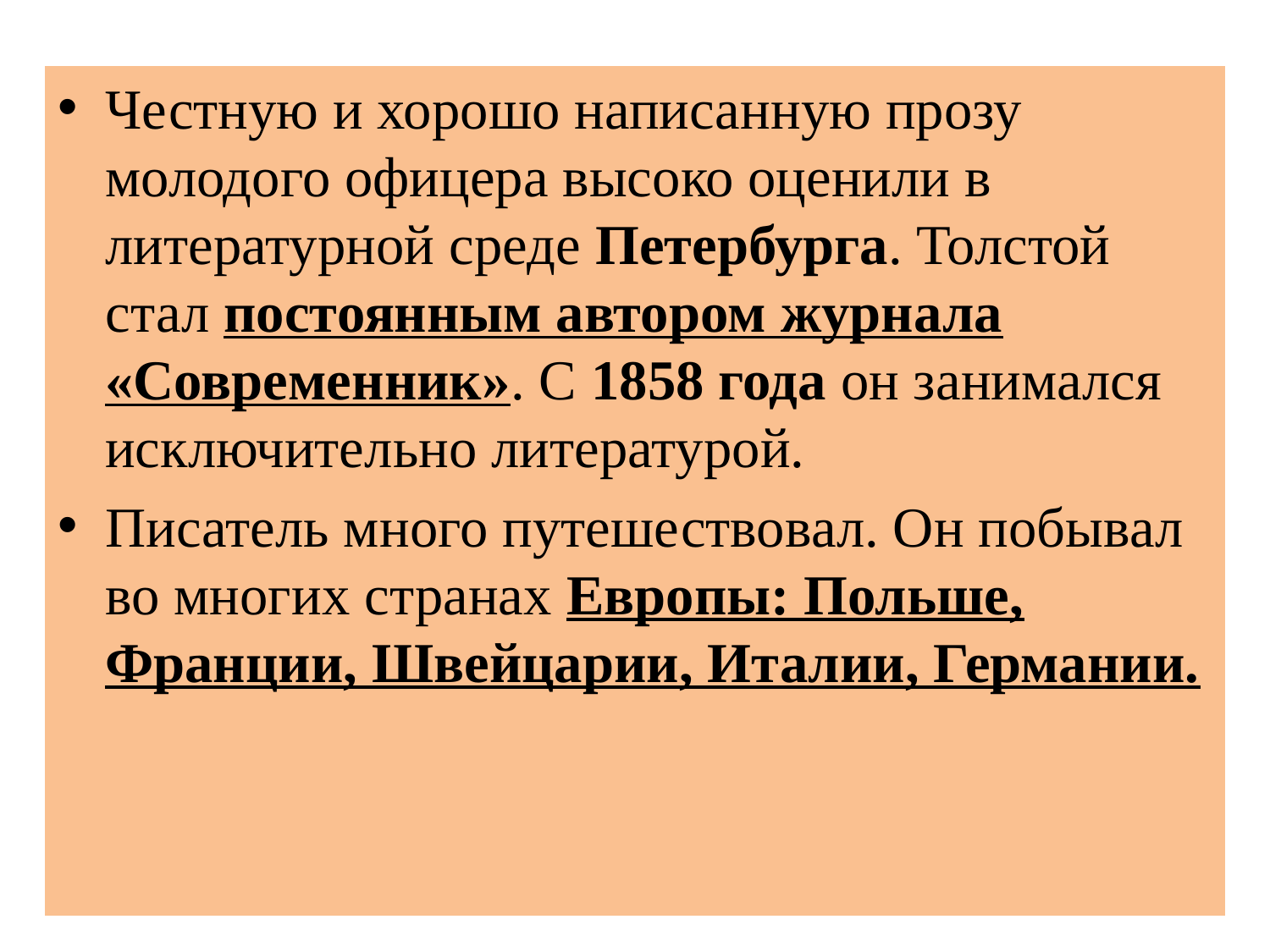

Честную и хорошо написанную прозу молодого офицера высоко оценили в литературной среде Петербурга. Толстой стал постоянным автором журнала «Современник». С 1858 года он занимался исключительно литературой.
Писатель много путешествовал. Он побывал во многих странах Европы: Польше, Франции, Швейцарии, Италии, Германии.